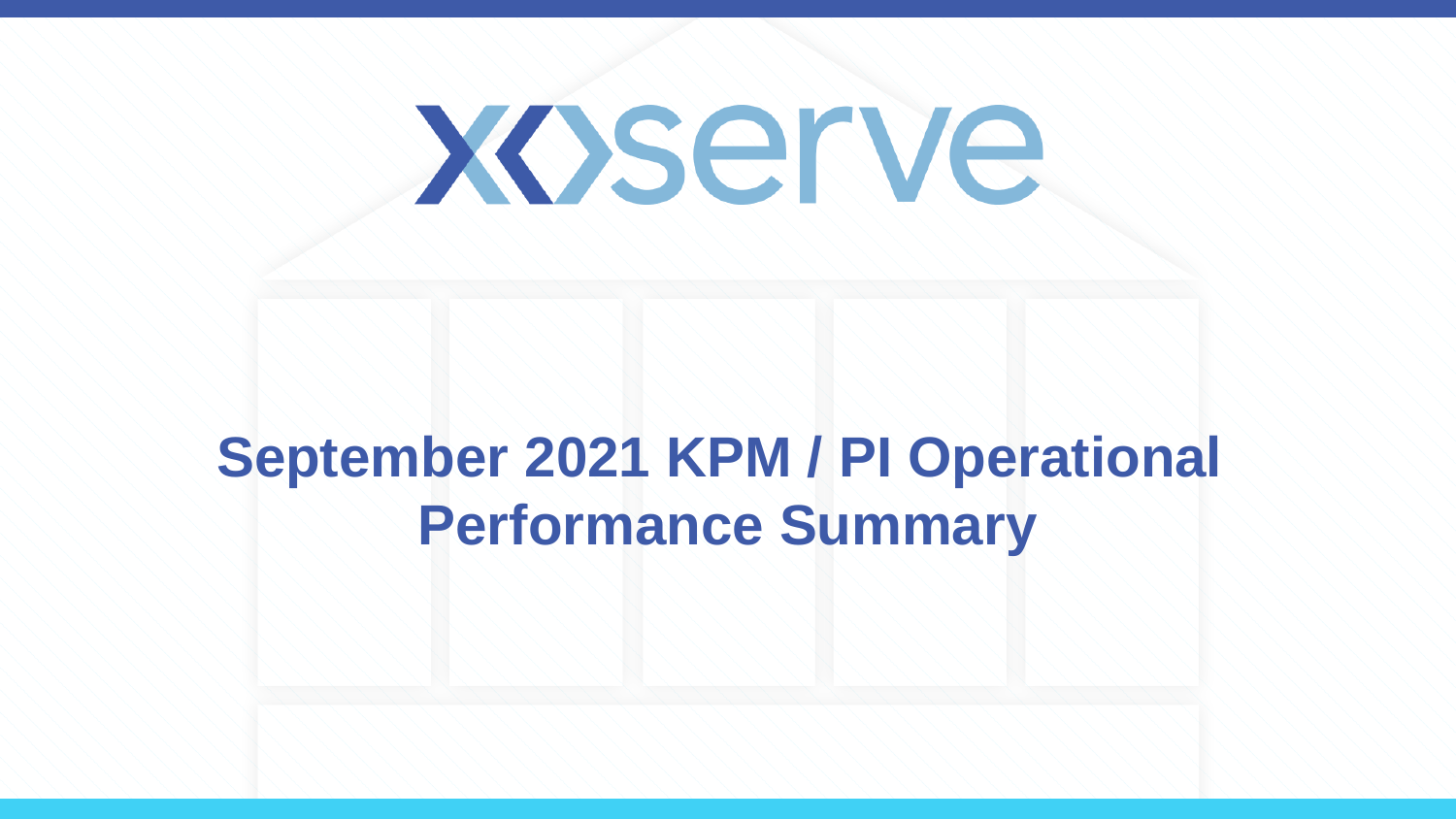

# September 2021 KPM / PI Operational Performance Summary